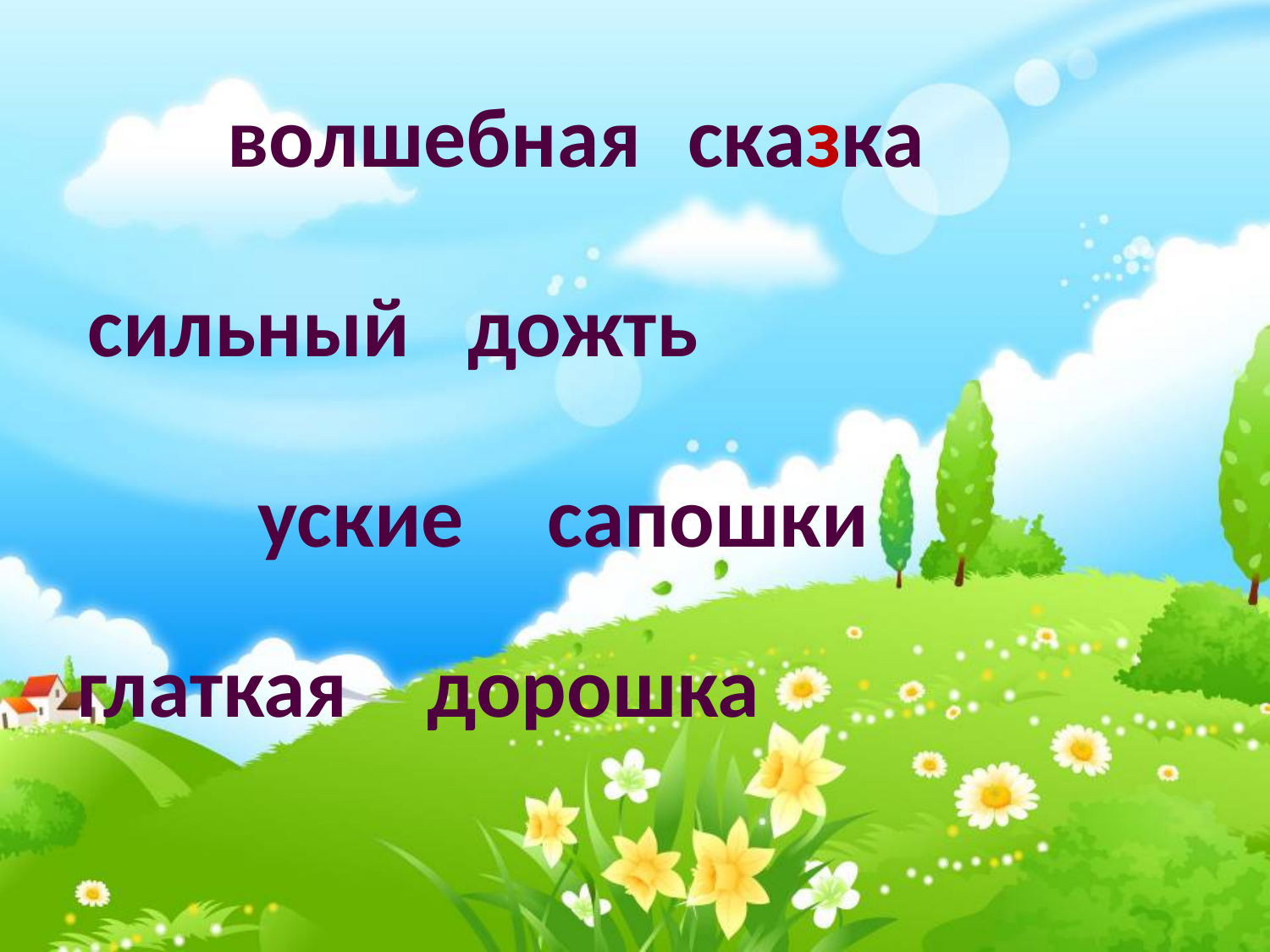

волшебная
сказка

сильный
дожть
уские
сапошки
глаткая
дорошка